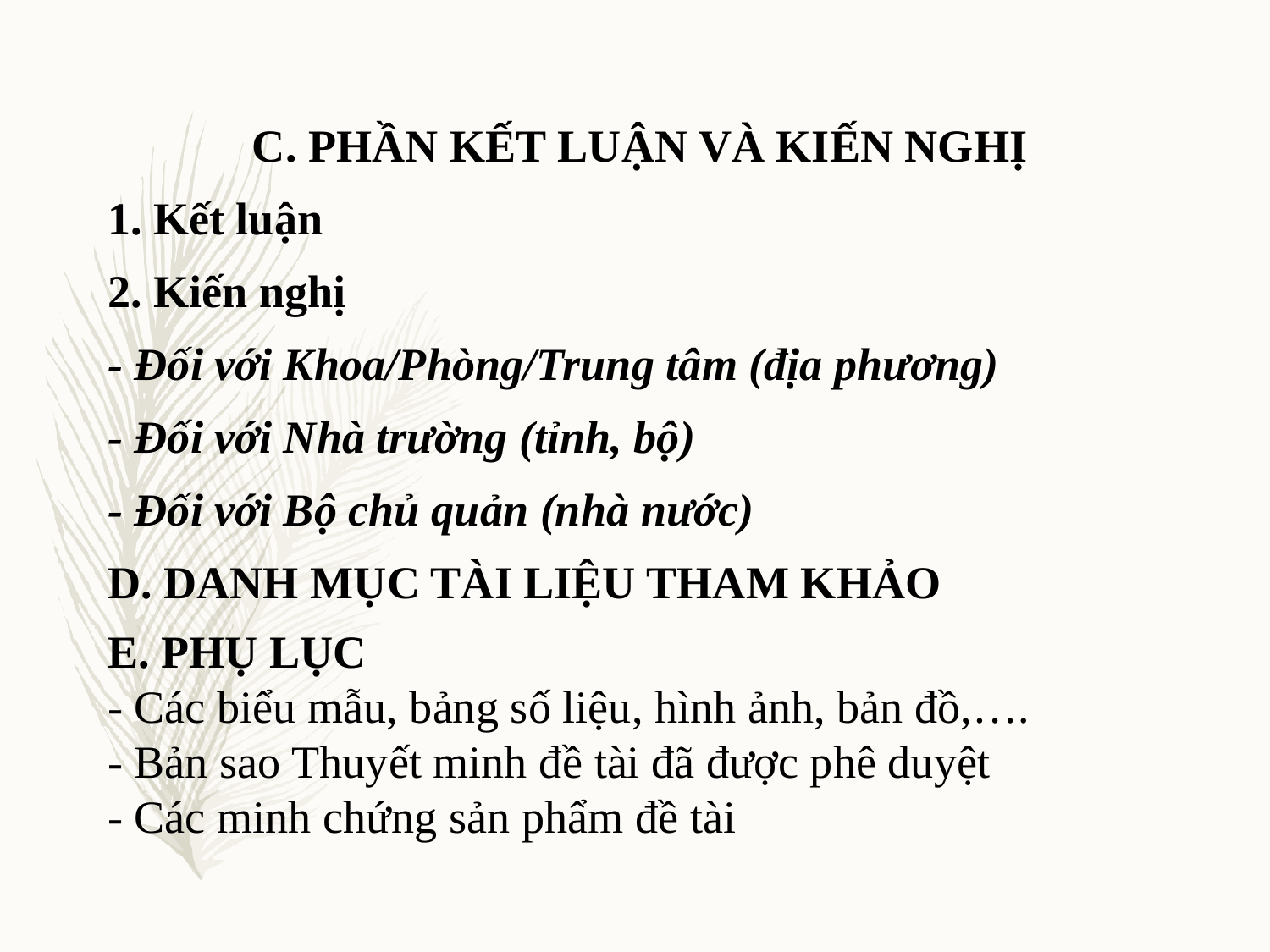

C. PHẦN KẾT LUẬN VÀ KIẾN NGHỊ
1. Kết luận
2. Kiến nghị
- Đối với Khoa/Phòng/Trung tâm (địa phương)
- Đối với Nhà trường (tỉnh, bộ)
- Đối với Bộ chủ quản (nhà nước)
D. DANH MỤC TÀI LIỆU THAM KHẢO
E. PHỤ LỤC
- Các biểu mẫu, bảng số liệu, hình ảnh, bản đồ,….
- Bản sao Thuyết minh đề tài đã được phê duyệt
- Các minh chứng sản phẩm đề tài